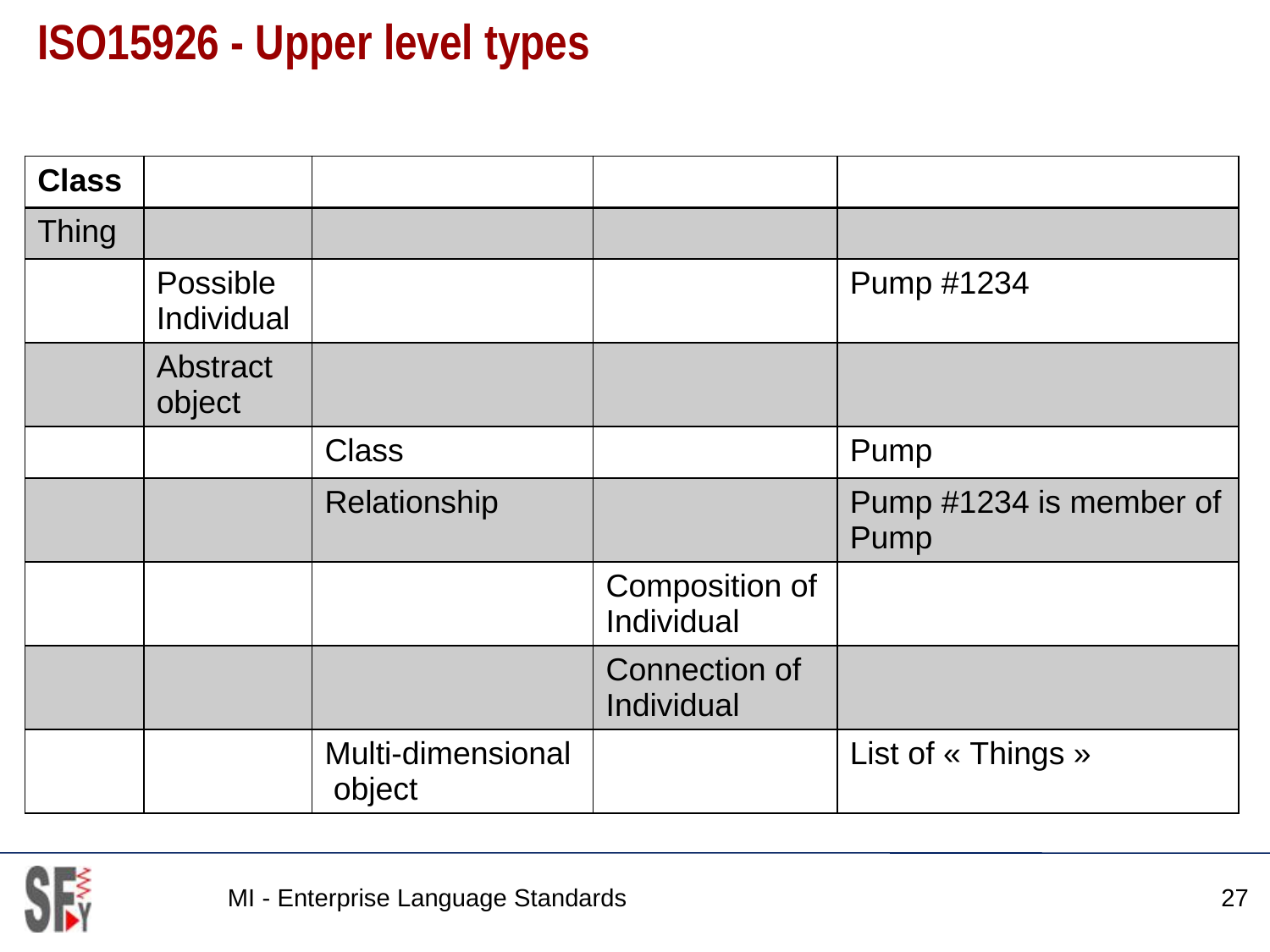

# ISO15926 - Upper level types
| Class |  |  |  |  |
| --- | --- | --- | --- | --- |
| Thing |  |  |  |  |
|  | Possible Individual |  |  | Pump #1234 |
|  | Abstract object |  |  |  |
|  |  | Class |  | Pump |
|  |  | Relationship |  | Pump #1234 is member of Pump |
|  |  |  | Composition of Individual |  |
|  |  |  | Connection of Individual |  |
|  |  | Multi-dimensional object |  | List of « Things » |
MI - Enterprise Language Standards
27